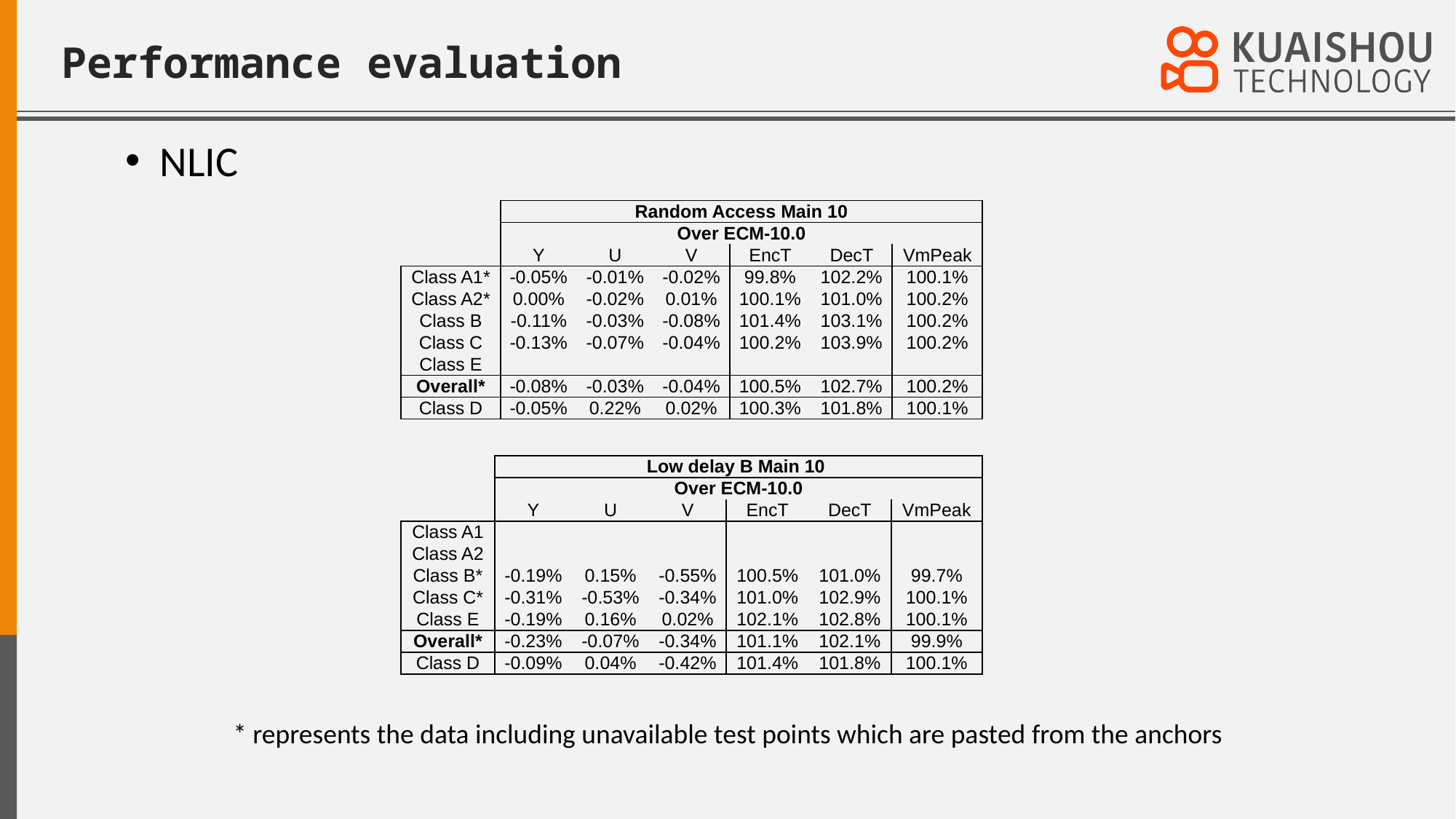

# Performance evaluation
NLIC
|  | Random Access Main 10 |  |  |  |  |  |
| --- | --- | --- | --- | --- | --- | --- |
|  | Over ECM-10.0 |  |  |  |  |  |
|  | Y | U | V | EncT | DecT | VmPeak |
| Class A1\* | -0.05% | -0.01% | -0.02% | 99.8% | 102.2% | 100.1% |
| Class A2\* | 0.00% | -0.02% | 0.01% | 100.1% | 101.0% | 100.2% |
| Class B | -0.11% | -0.03% | -0.08% | 101.4% | 103.1% | 100.2% |
| Class C | -0.13% | -0.07% | -0.04% | 100.2% | 103.9% | 100.2% |
| Class E |  |  |  |  |  |  |
| Overall\* | -0.08% | -0.03% | -0.04% | 100.5% | 102.7% | 100.2% |
| Class D | -0.05% | 0.22% | 0.02% | 100.3% | 101.8% | 100.1% |
|  | Low delay B Main 10 |  |  |  |  |  |
| --- | --- | --- | --- | --- | --- | --- |
|  | Over ECM-10.0 |  |  |  |  |  |
|  | Y | U | V | EncT | DecT | VmPeak |
| Class A1 |  |  |  |  |  |  |
| Class A2 |  |  |  |  |  |  |
| Class B\* | -0.19% | 0.15% | -0.55% | 100.5% | 101.0% | 99.7% |
| Class C\* | -0.31% | -0.53% | -0.34% | 101.0% | 102.9% | 100.1% |
| Class E | -0.19% | 0.16% | 0.02% | 102.1% | 102.8% | 100.1% |
| Overall\* | -0.23% | -0.07% | -0.34% | 101.1% | 102.1% | 99.9% |
| Class D | -0.09% | 0.04% | -0.42% | 101.4% | 101.8% | 100.1% |
* represents the data including unavailable test points which are pasted from the anchors